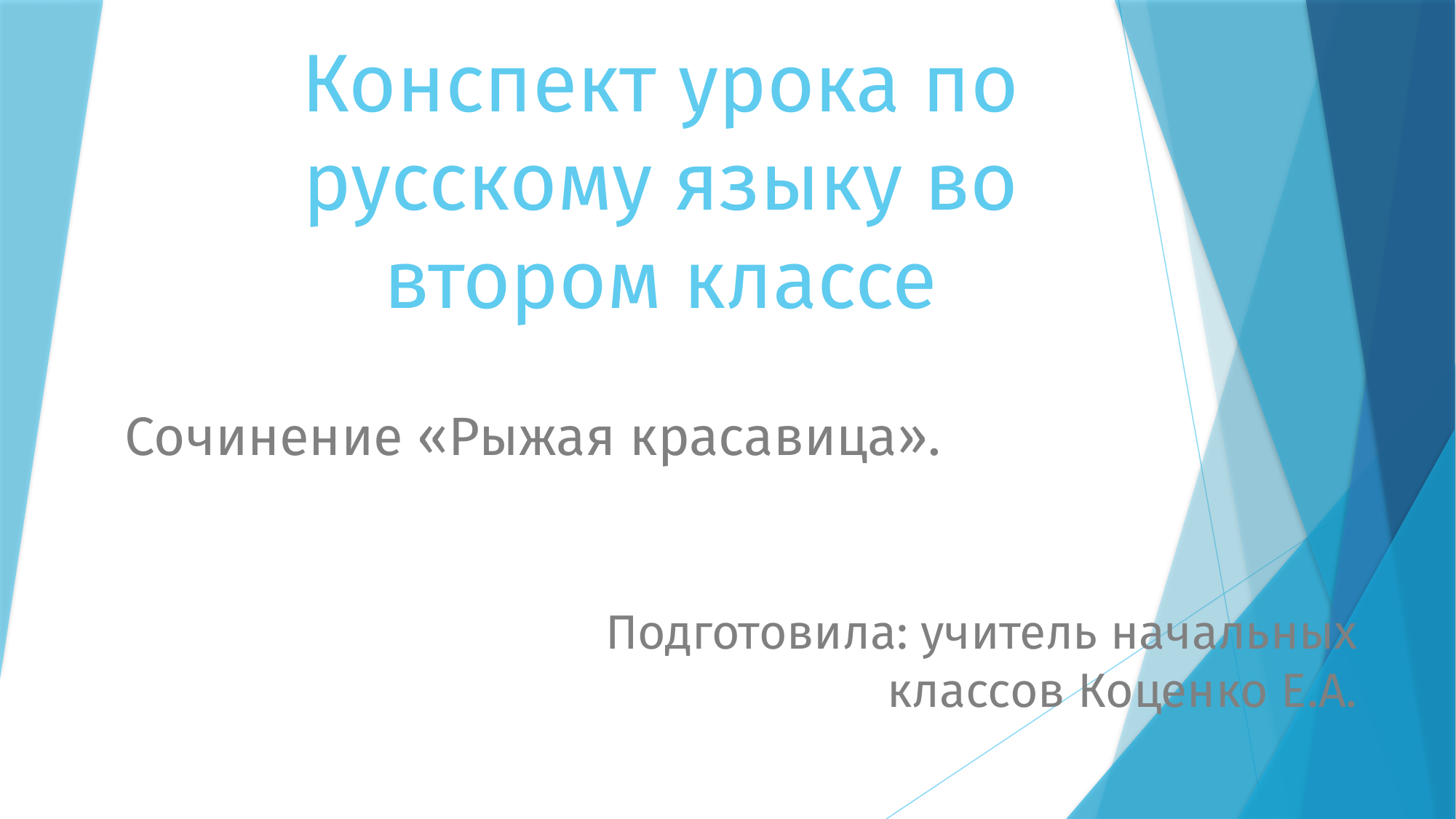

# Конспект урока по русскому языку во втором классе
Сочинение «Рыжая красавица».

                                     Подготовила: учитель начальных классов Коценко Е.А.